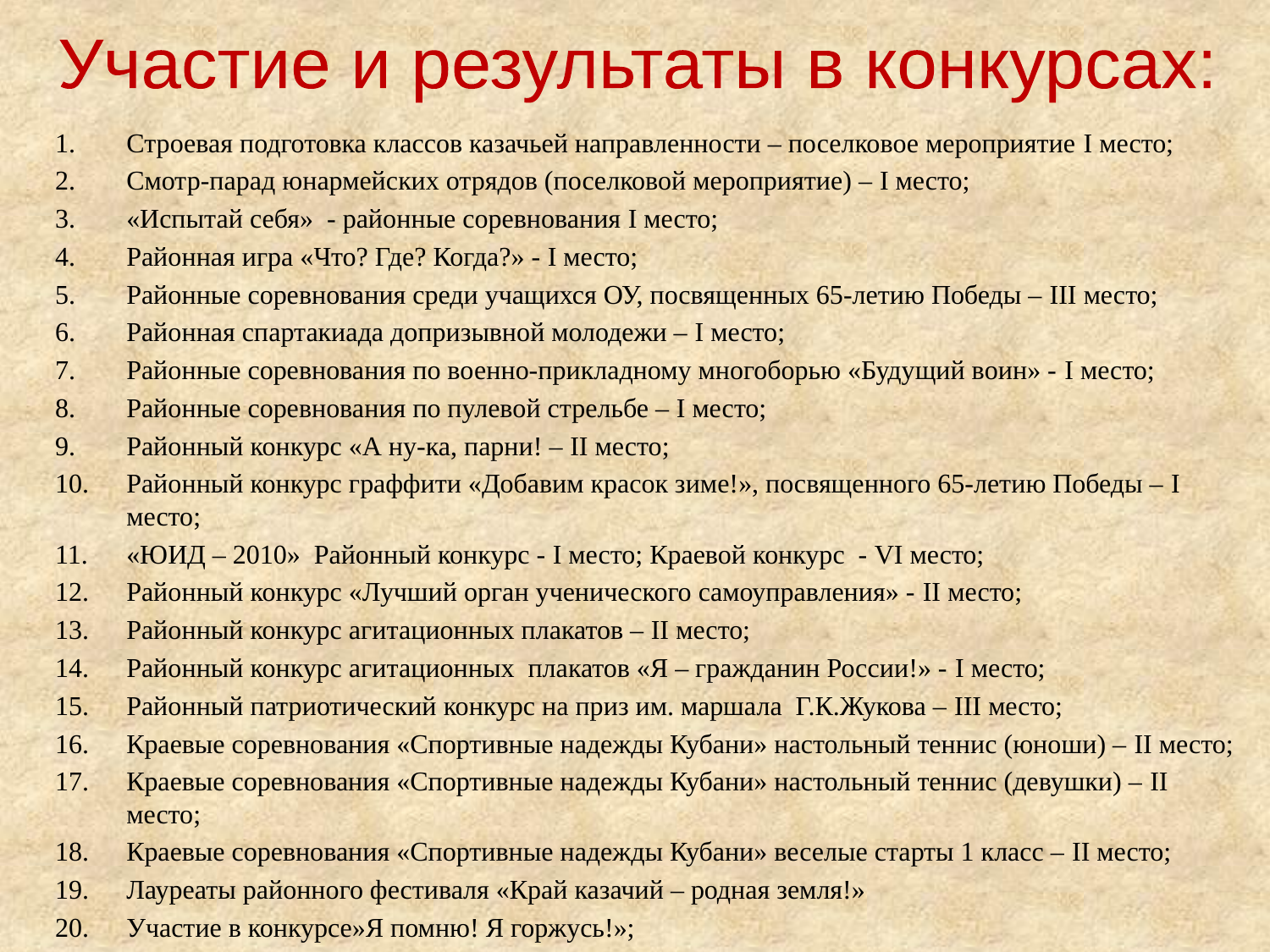

Участие и результаты в конкурсах:
Строевая подготовка классов казачьей направленности – поселковое мероприятие I место;
Смотр-парад юнармейских отрядов (поселковой мероприятие) – I место;
«Испытай себя»  - районные соревнования I место;
Районная игра «Что? Где? Когда?» - I место;
Районные соревнования среди учащихся ОУ, посвященных 65-летию Победы – III место;
Районная спартакиада допризывной молодежи – I место;
Районные соревнования по военно-прикладному многоборью «Будущий воин» - I место;
Районные соревнования по пулевой стрельбе – I место;
Районный конкурс «А ну-ка, парни! – II место;
Районный конкурс граффити «Добавим красок зиме!», посвященного 65-летию Победы – I место;
«ЮИД – 2010»  Районный конкурс - I место; Краевой конкурс  - VI место;
Районный конкурс «Лучший орган ученического самоуправления» - II место;
Районный конкурс агитационных плакатов – II место;
Районный конкурс агитационных  плакатов «Я – гражданин России!» - I место;
Районный патриотический конкурс на приз им. маршала  Г.К.Жукова – III место;
Краевые соревнования «Спортивные надежды Кубани» настольный теннис (юноши) – II место;
Краевые соревнования «Спортивные надежды Кубани» настольный теннис (девушки) – II место;
Краевые соревнования «Спортивные надежды Кубани» веселые старты 1 класс – II место;
Лауреаты районного фестиваля «Край казачий – родная земля!»
Участие в конкурсе»Я помню! Я горжусь!»;
Участие в ежегодном Национальном конкурсе социальной рекламы «Новое пространство России»;
Краевой конкурс «Мой школьный инспектор»